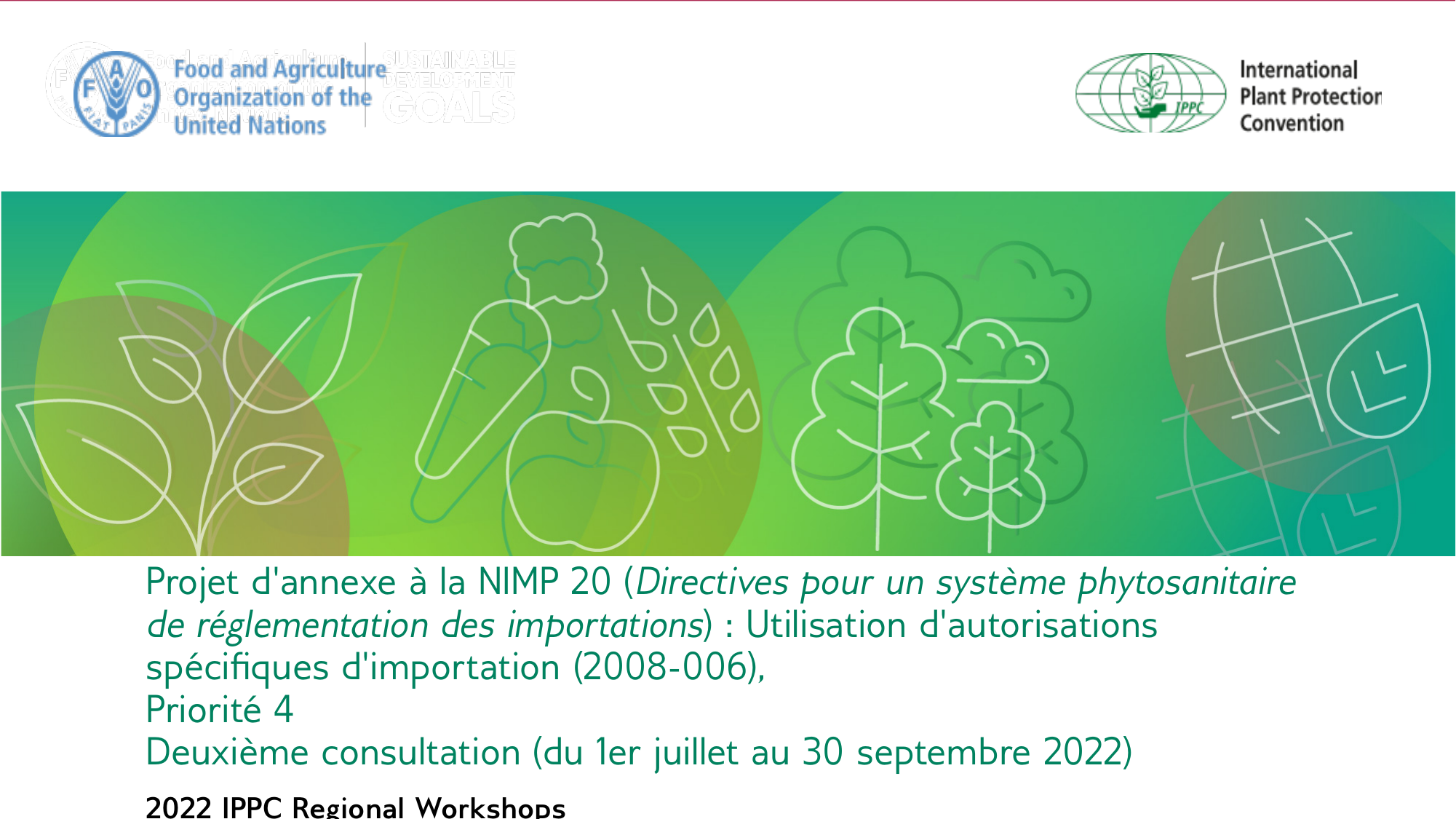

Projet d'annexe à la NIMP 20 (Directives pour un système phytosanitaire de réglementation des importations) : Utilisation d'autorisations spécifiques d'importation (2008-006),
Priorité 4
Deuxième consultation (du 1er juillet au 30 septembre 2022)
2022 IPPC Regional Workshops